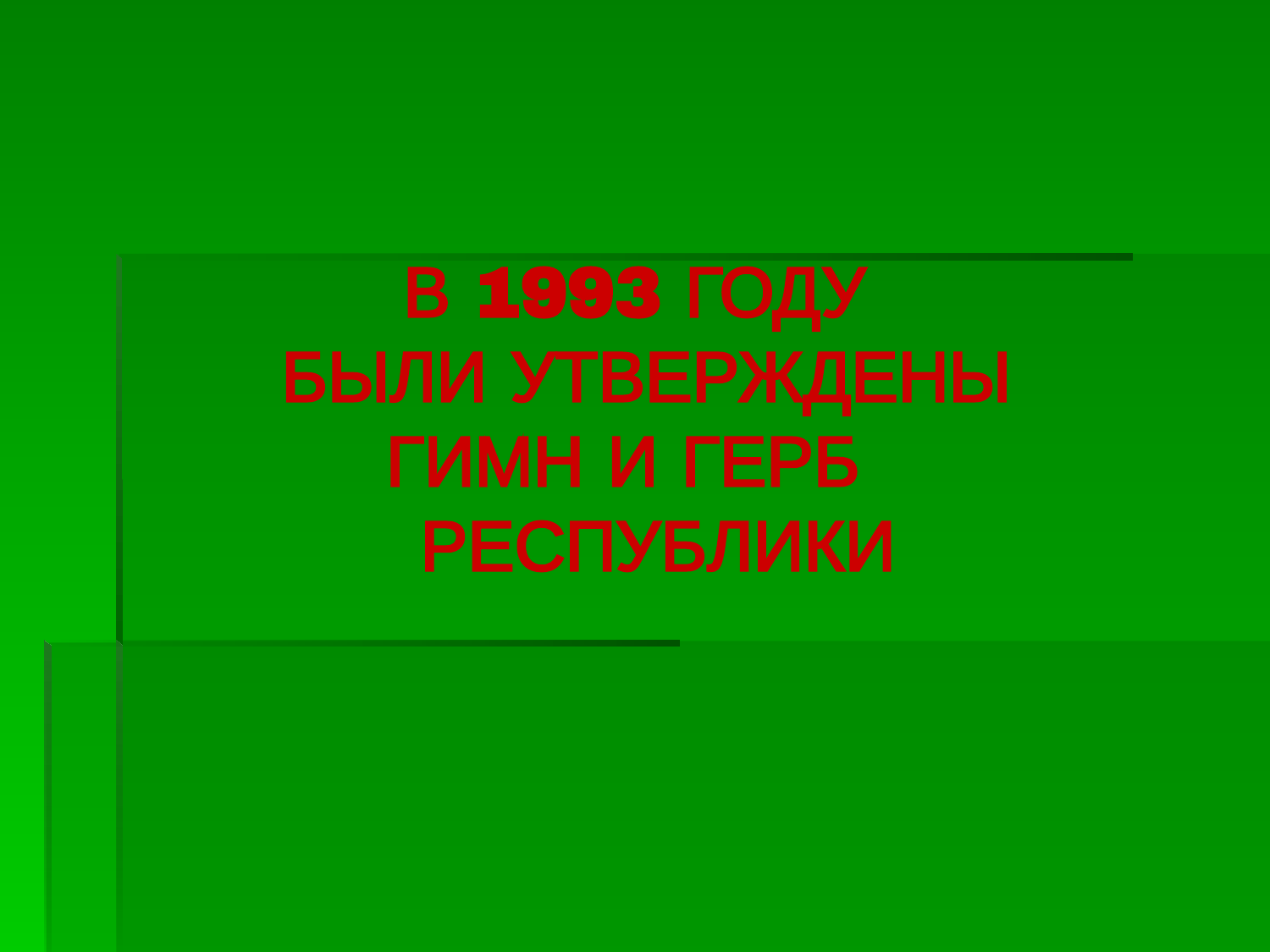

# В 1993 ГОДУ БЫЛИ УТВЕРЖДЕНЫ ГИМН И ГЕРБ РЕСПУБЛИКИ